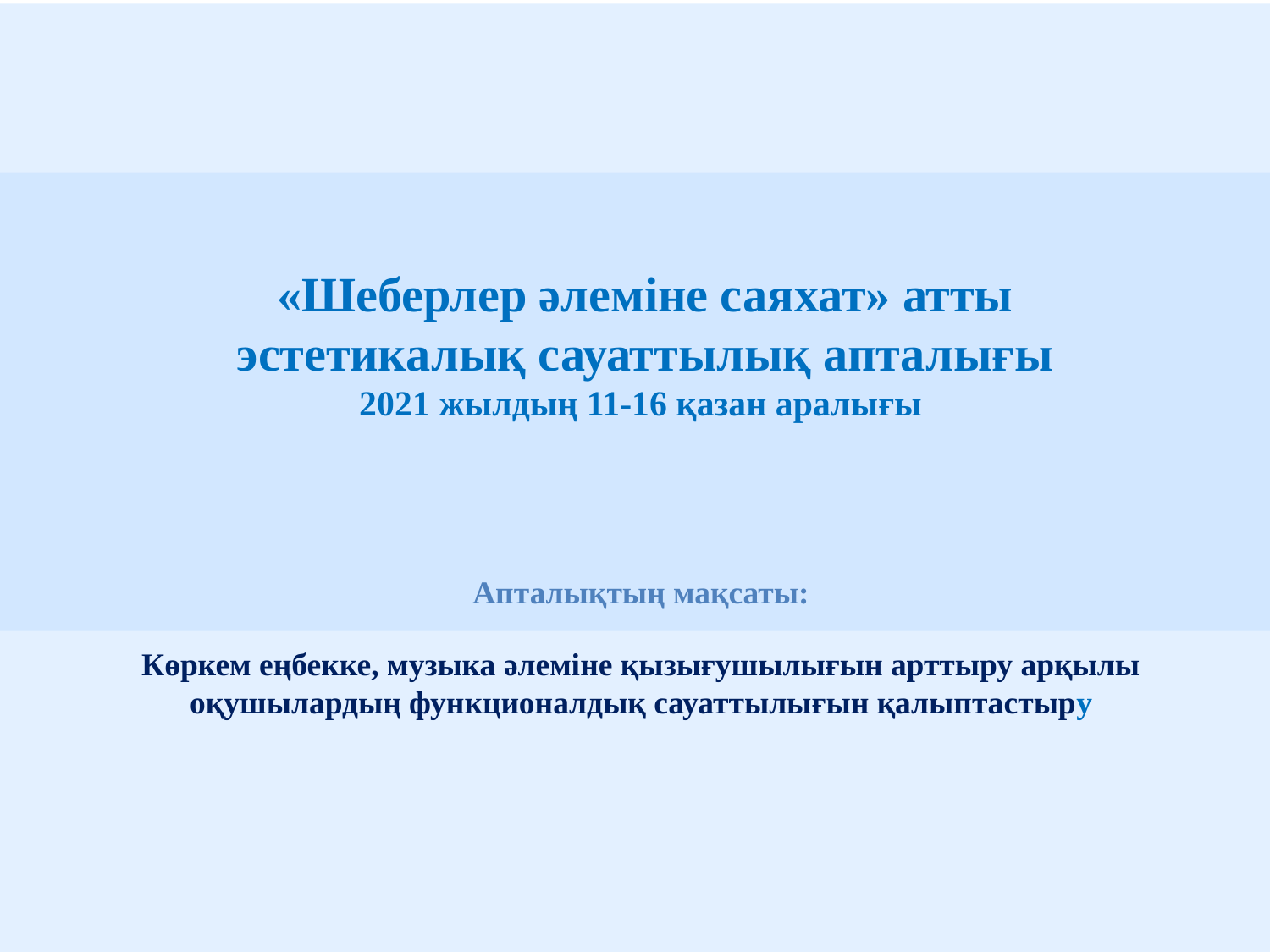

«Шеберлер әлеміне саяхат» атты
эстетикалық сауаттылық апталығы
2021 жылдың 11-16 қазан аралығы
Апталықтың мақсаты:

Көркем еңбекке, музыка әлеміне қызығушылығын арттыру арқылы  оқушылардың функционалдық сауаттылығын қалыптастыру